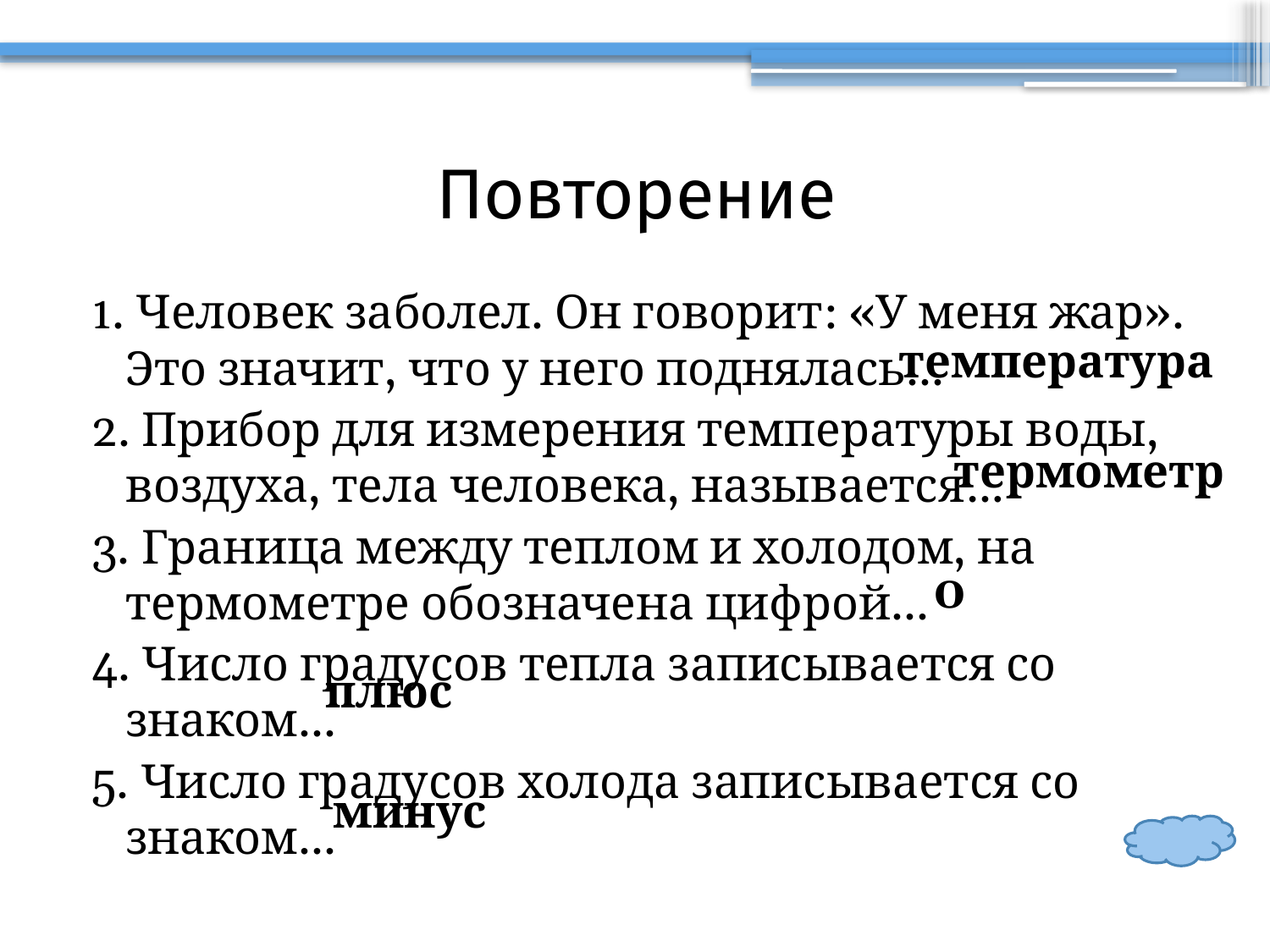

# Повторение
1. Человек заболел. Он говорит: «У меня жар». Это значит, что у него поднялась...
2. Прибор для измерения температуры воды, воздуха, тела человека, называется…
3. Граница между теплом и холодом, на термометре обозначена цифрой...
4. Число градусов тепла записывается со знаком...
5. Число градусов холода записывается со знаком...

температура
термометр
0
плюс
минус